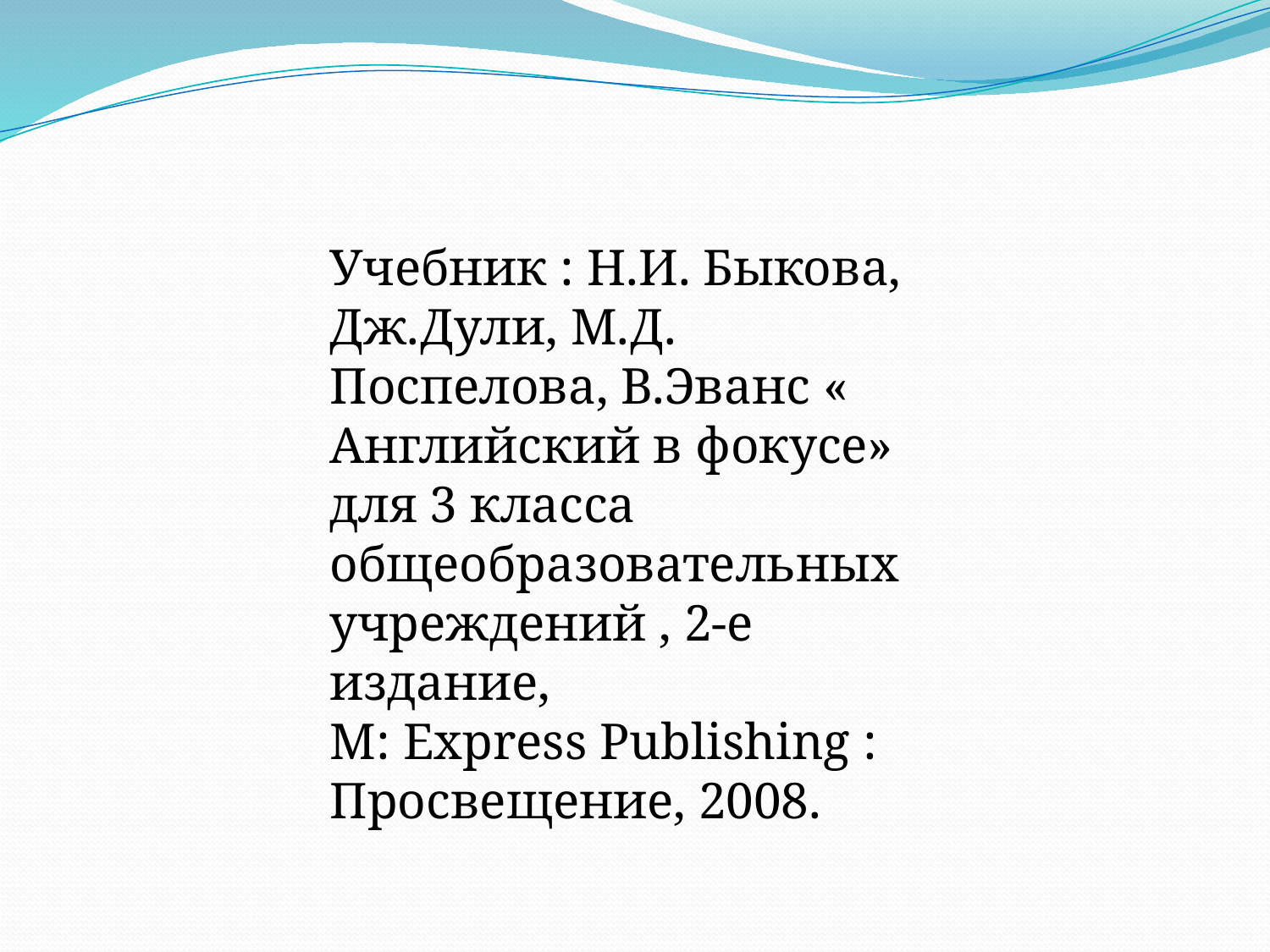

Учебник : Н.И. Быкова, Дж.Дули, М.Д. Поспелова, В.Эванс « Английский в фокусе» для 3 класса общеобразовательных учреждений , 2-е издание,
M: Express Publishing : Просвещение, 2008.